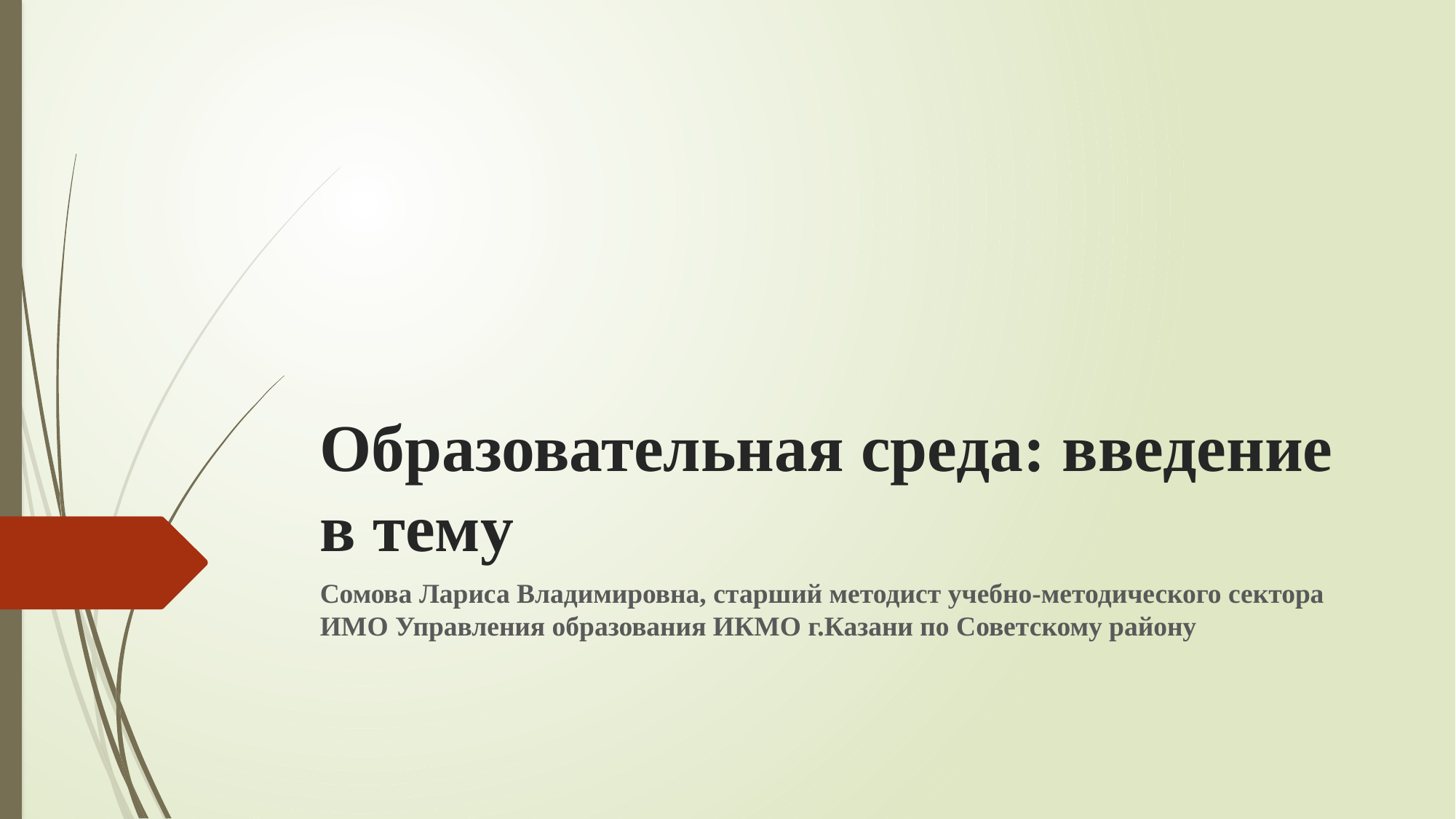

# Образовательная среда: введение в тему
Сомова Лариса Владимировна, старший методист учебно-методического сектора ИМО Управления образования ИКМО г.Казани по Советскому району